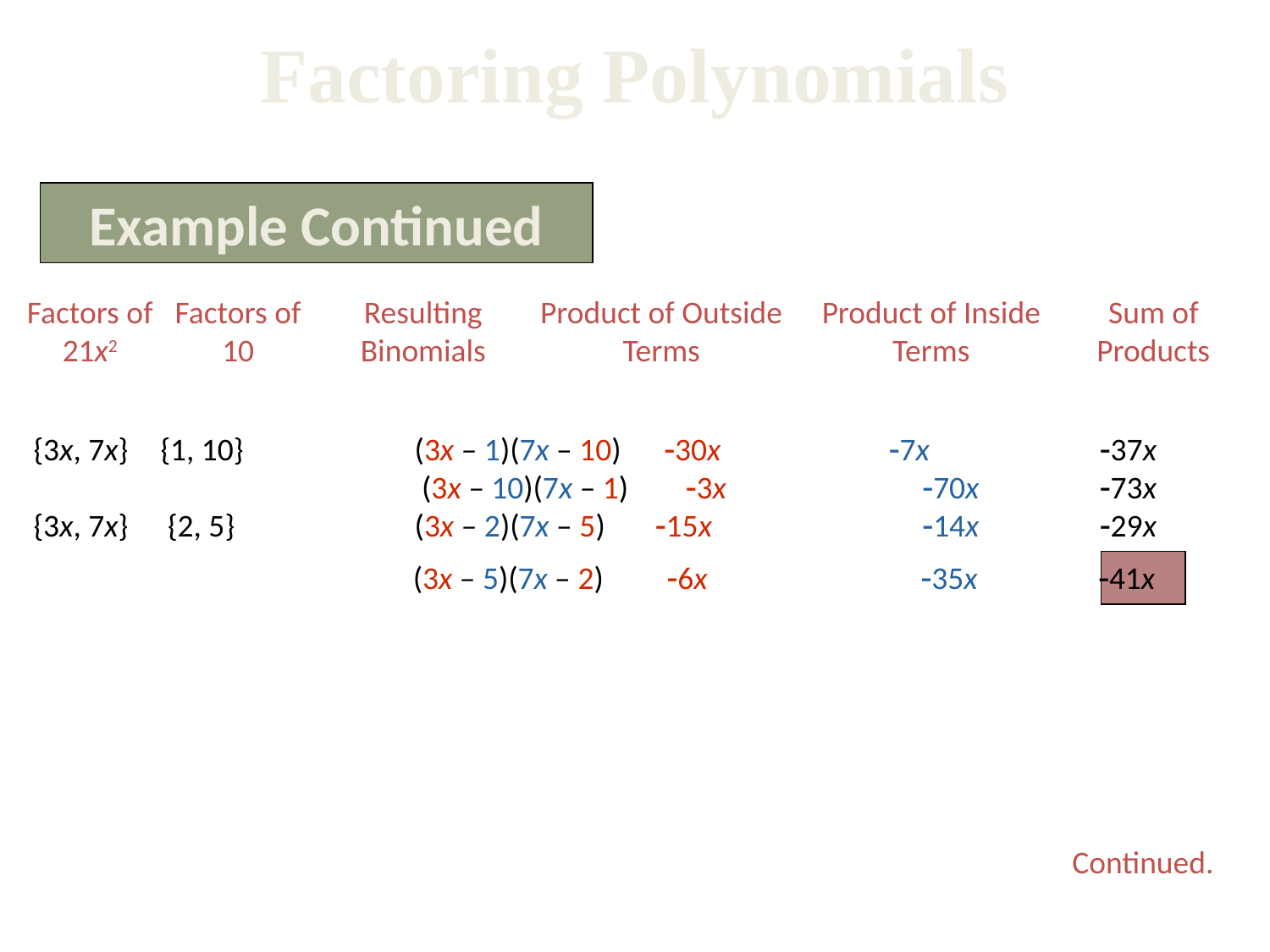

Factoring Polynomials
Example Continued
Factors of 21x2
Factors of 10
Resulting Binomials
Product of Outside Terms
Product of Inside Terms
Sum of Products
{3x, 7x}	{1, 10}		(3x – 1)(7x – 10)      −30x	             −7x	       −37x
			 (3x – 10)(7x – 1)        −3x	 	−70x	       −73x
{3x, 7x}	 {2, 5}  		(3x – 2)(7x – 5)       −15x	 	−14x	       −29x
		  	(3x – 5)(7x – 2) 	−6x	 	−35x	       −41x

Continued.